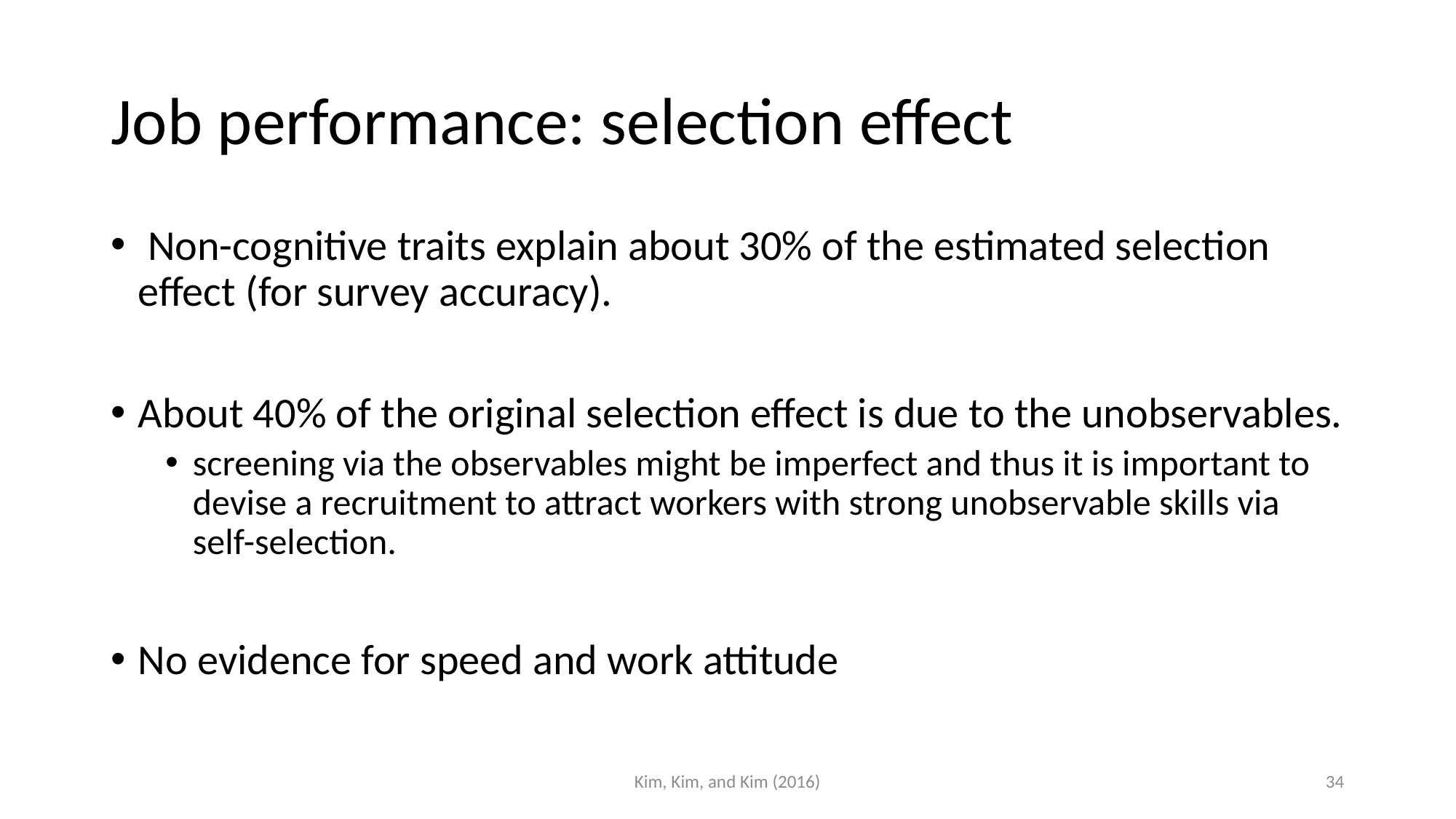

# Job performance: selection effect
 Non-cognitive traits explain about 30% of the estimated selection effect (for survey accuracy).

About 40% of the original selection effect is due to the unobservables.
screening via the observables might be imperfect and thus it is important to devise a recruitment to attract workers with strong unobservable skills via self-selection.

No evidence for speed and work attitude
Kim, Kim, and Kim (2016)
34